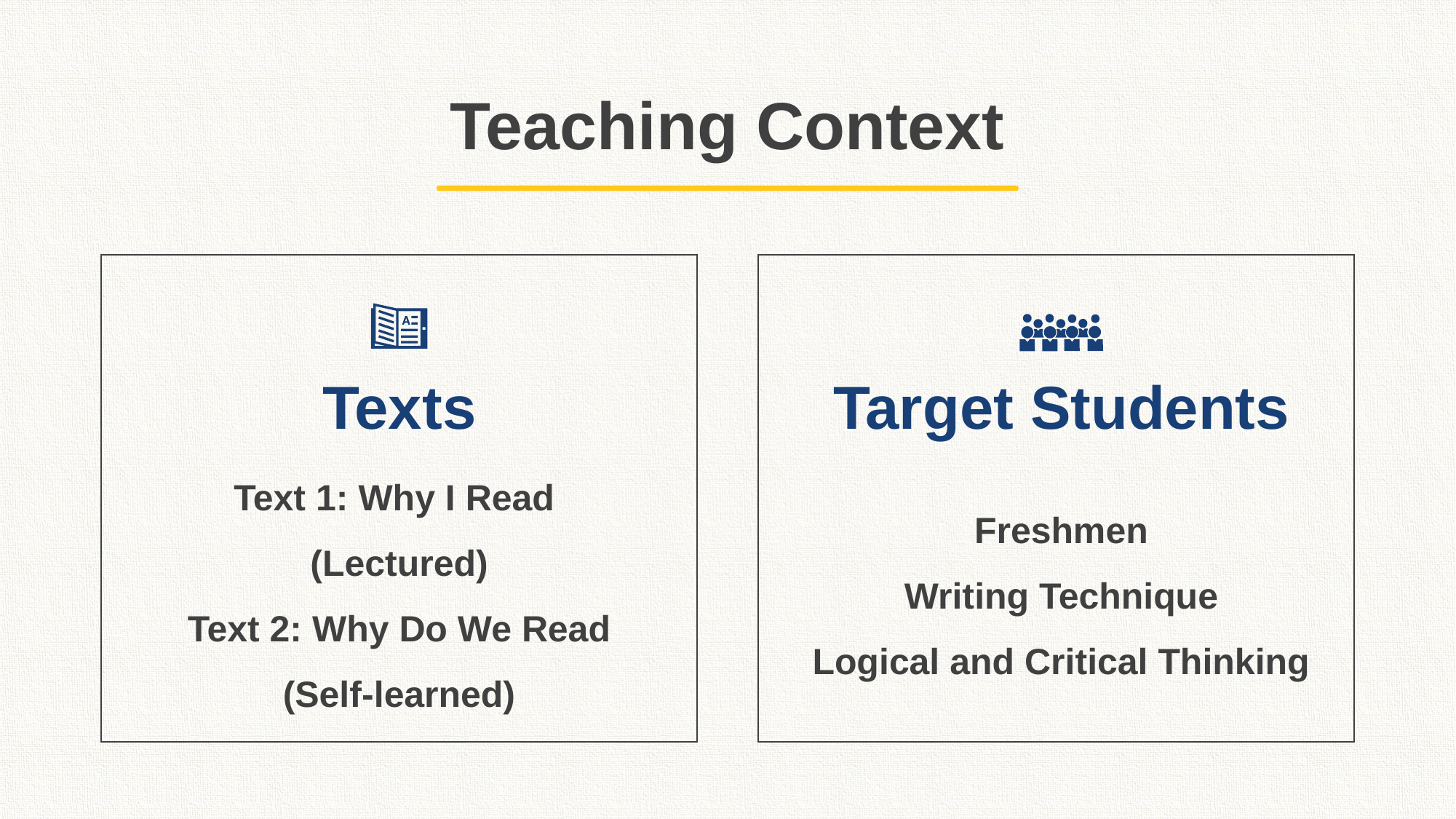

Teaching Context

Texts
Target Students
Text 1: Why I Read
(Lectured)
Text 2: Why Do We Read
 (Self-learned)
Freshmen
Writing Technique
Logical and Critical Thinking